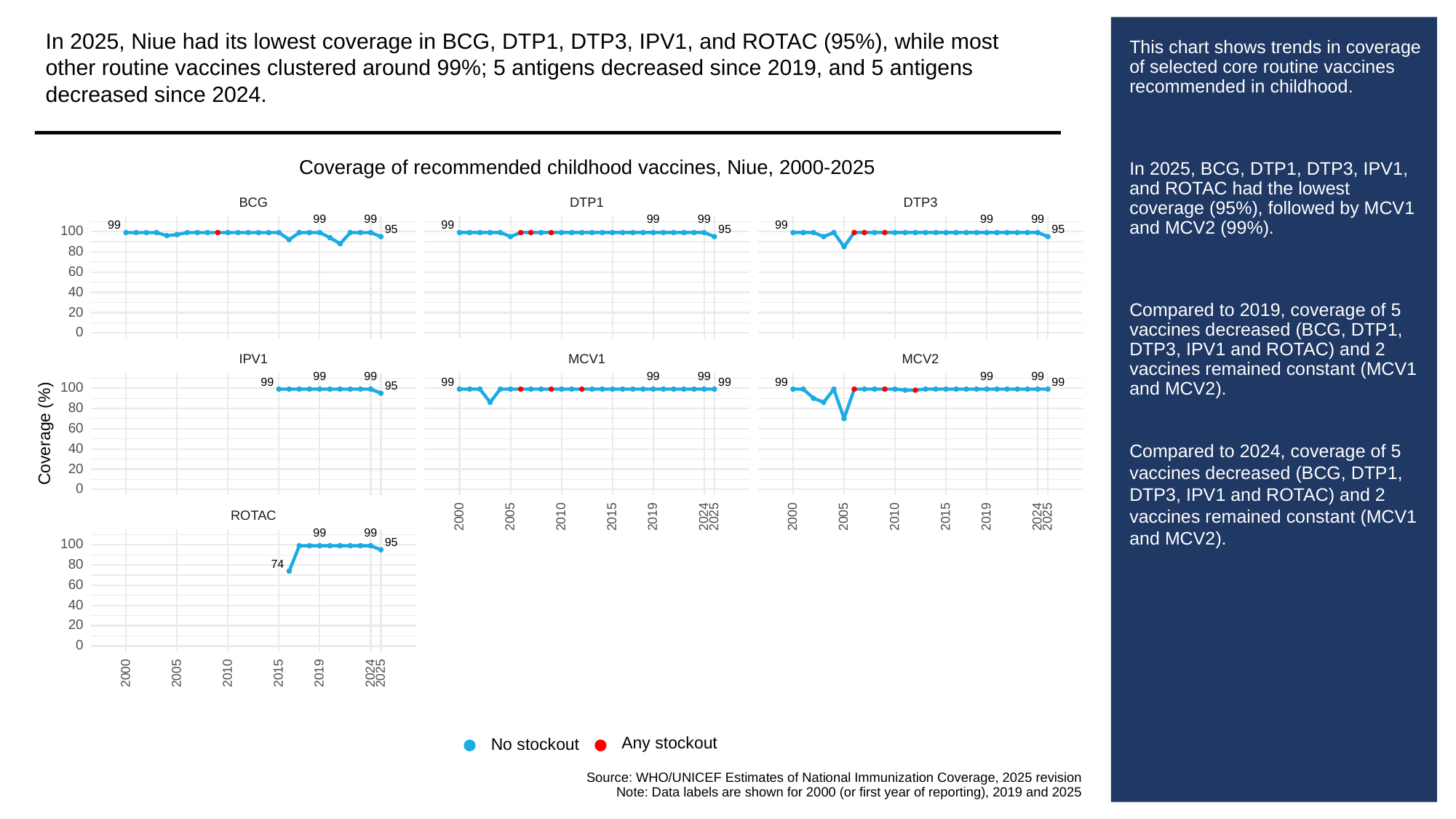

In 2025, Niue had its lowest coverage in BCG, DTP1, DTP3, IPV1, and ROTAC (95%), while most other routine vaccines clustered around 99%; 5 antigens decreased since 2019, and 5 antigens decreased since 2024.
# This chart shows trends in coverage of selected core routine vaccines recommended in childhood.

In 2025, BCG, DTP1, DTP3, IPV1, and ROTAC had the lowest coverage (95%), followed by MCV1 and MCV2 (99%).

Compared to 2019, coverage of 5 vaccines decreased (BCG, DTP1, DTP3, IPV1 and ROTAC) and 2 vaccines remained constant (MCV1 and MCV2).

Compared to 2024, coverage of 5 vaccines decreased (BCG, DTP1, DTP3, IPV1 and ROTAC) and 2 vaccines remained constant (MCV1 and MCV2).

Coverage of recommended childhood vaccines, Niue, 2000-2025
BCG
DTP3
DTP1
99
99
99
99
99
99

99
99
99
95
95
95
100

80

60

40

20

0

MCV1
MCV2
IPV1
99
99
99
99
99
99

99
99
99
99
99
95
100

80

60
Coverage (%)

40

20

0

ROTAC
2000
2005
2010
2015
2019
2024
2025
2000
2005
2010
2015
2019
2024
2025
99
99

95
100

80
74

60

40

20

0

2000
2005
2010
2015
2019
2024
2025
Any stockout
No stockout

Source: WHO/UNICEF Estimates of National Immunization Coverage, 2025 revision
Note: Data labels are shown for 2000 (or first year of reporting), 2019 and 2025